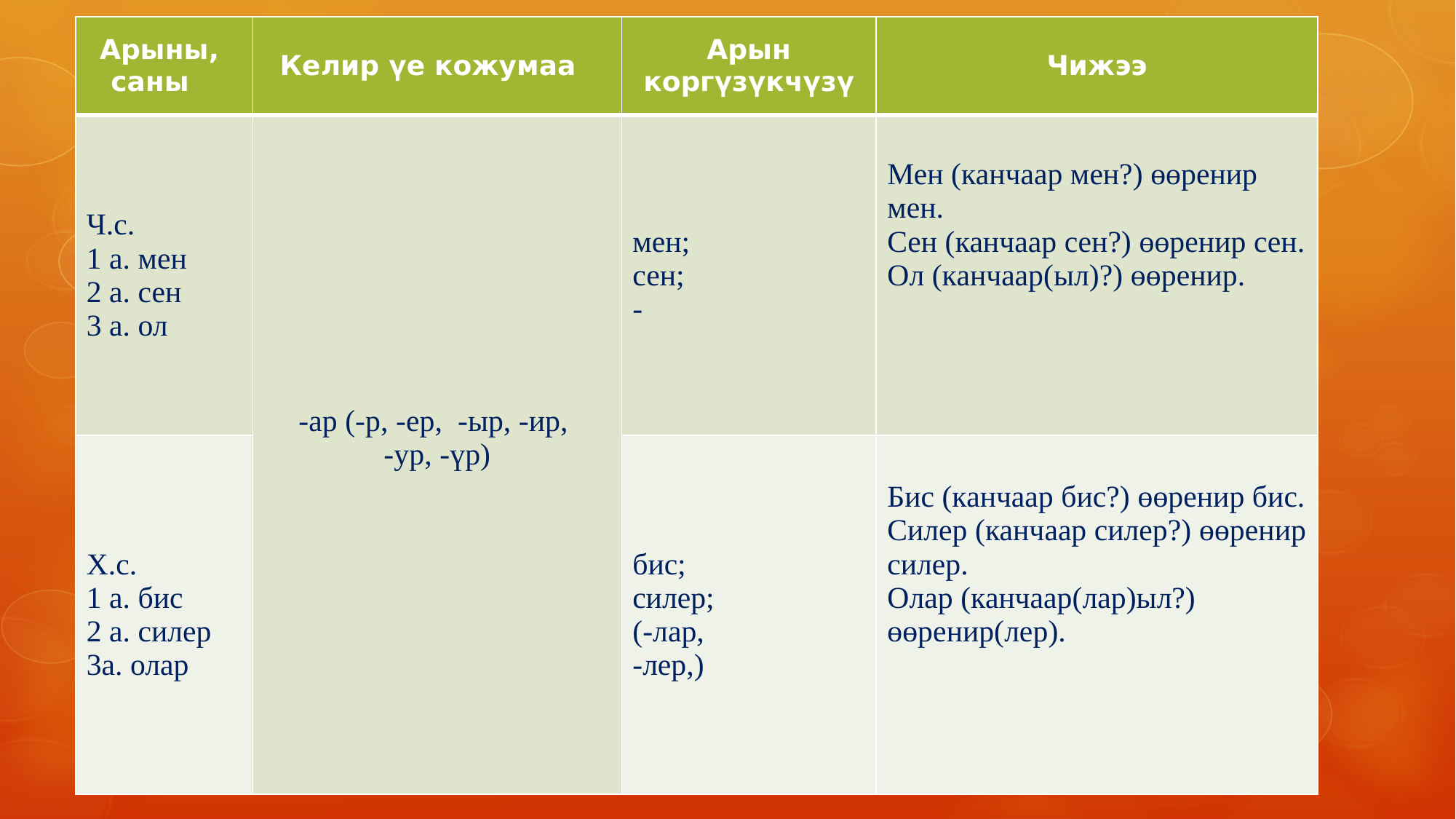

| Арыны, саны | Келир үе кожумаа | Арын коргүзүкчүзү | Чижээ |
| --- | --- | --- | --- |
| Ч.с. 1 а. мен 2 а. сен 3 а. ол | -ар (-р, -ер, -ыр, -ир, -ур, -үр) | мен; сен; - | Мен (канчаар мен?) өөренир мен. Сен (канчаар сен?) өөренир сен. Ол (канчаар(ыл)?) өөренир. |
| Х.с. 1 а. бис 2 а. силер 3а. олар |  | бис; силер; (-лар, -лер,) | Бис (канчаар бис?) өөренир бис. Силер (канчаар силер?) өөренир силер. Олар (канчаар(лар)ыл?) өөренир(лер). |